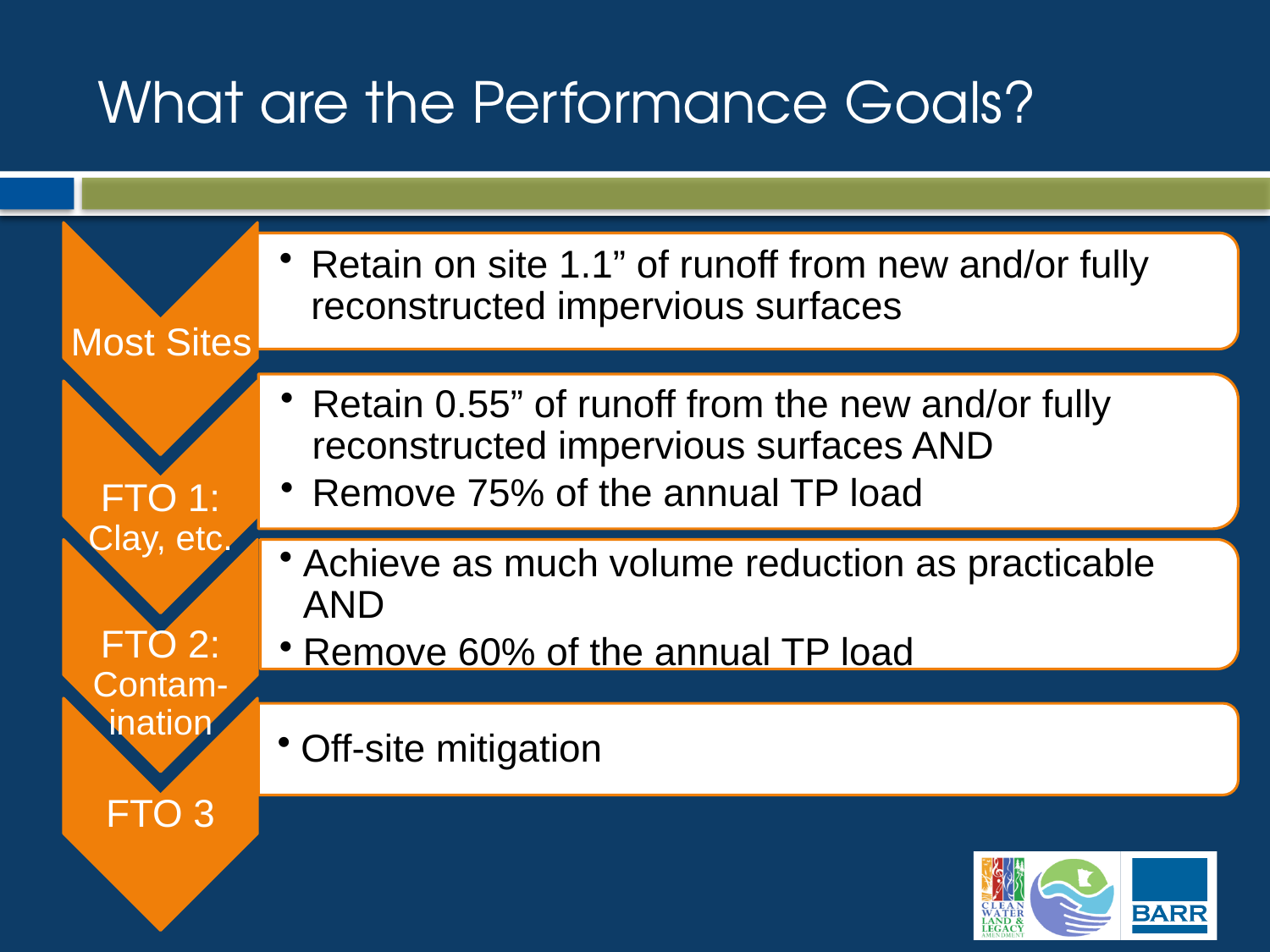

# What are the Performance Goals?

Most Sites

Retain on site 1.1” of runoff from new and/or fully reconstructed impervious surfaces

Retain 0.55” of runoff from the new and/or fully reconstructed impervious surfaces AND
Remove 75% of the annual TP load

FTO 1: Clay, etc.

FTO 2: Contam-ination

Achieve as much volume reduction as practicable AND
Remove 60% of the annual TP load

FTO 3

Off-site mitigation